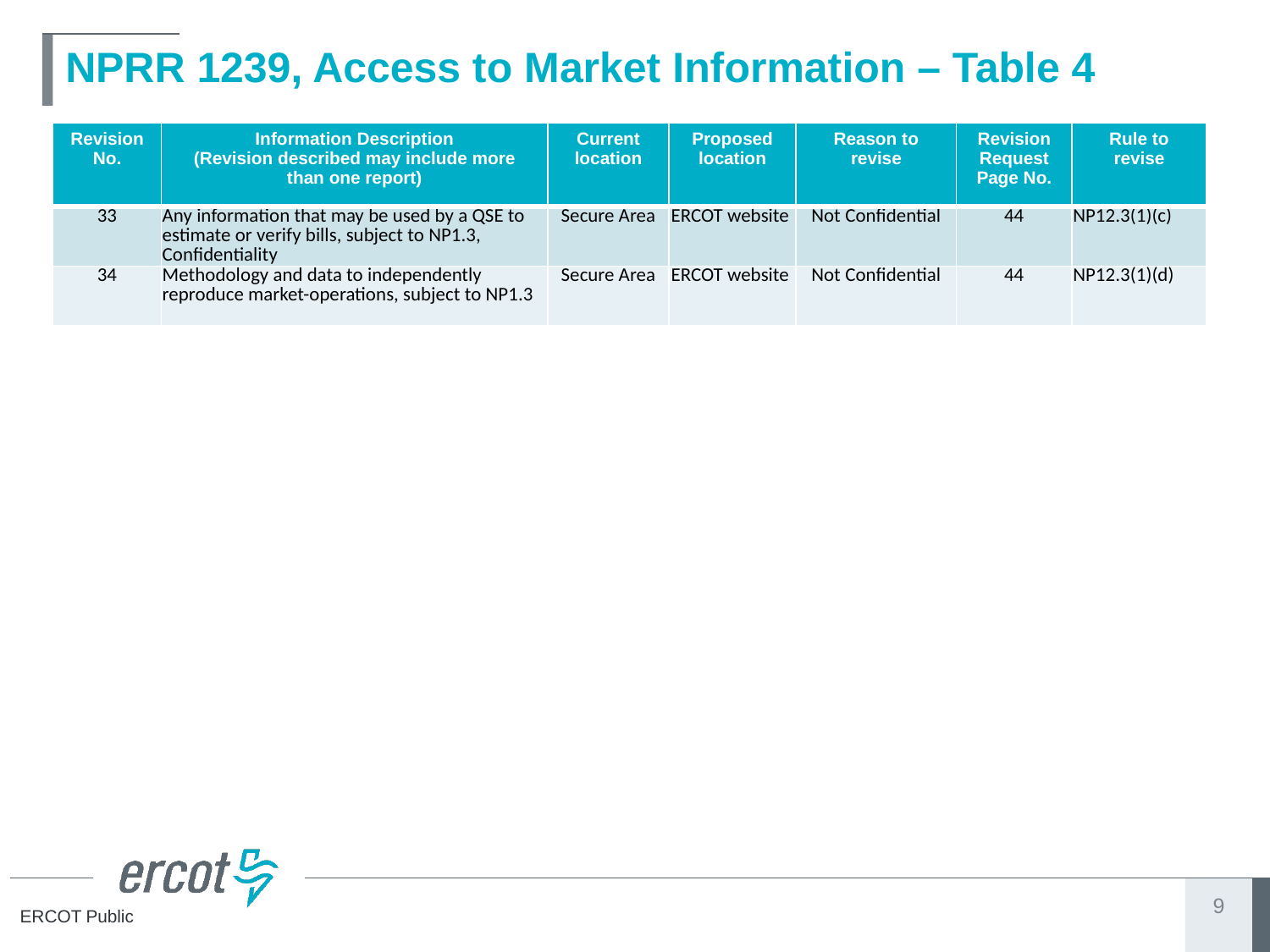

# NPRR 1239, Access to Market Information – Table 4
| Revision No. | Information Description (Revision described may include more than one report) | Current location | Proposed location | Reason to revise | Revision Request Page No. | Rule to revise |
| --- | --- | --- | --- | --- | --- | --- |
| 33 | Any information that may be used by a QSE to estimate or verify bills, subject to NP1.3, Confidentiality | Secure Area | ERCOT website | Not Confidential | 44 | NP12.3(1)(c) |
| 34 | Methodology and data to independently reproduce market-operations, subject to NP1.3 | Secure Area | ERCOT website | Not Confidential | 44 | NP12.3(1)(d) |
9